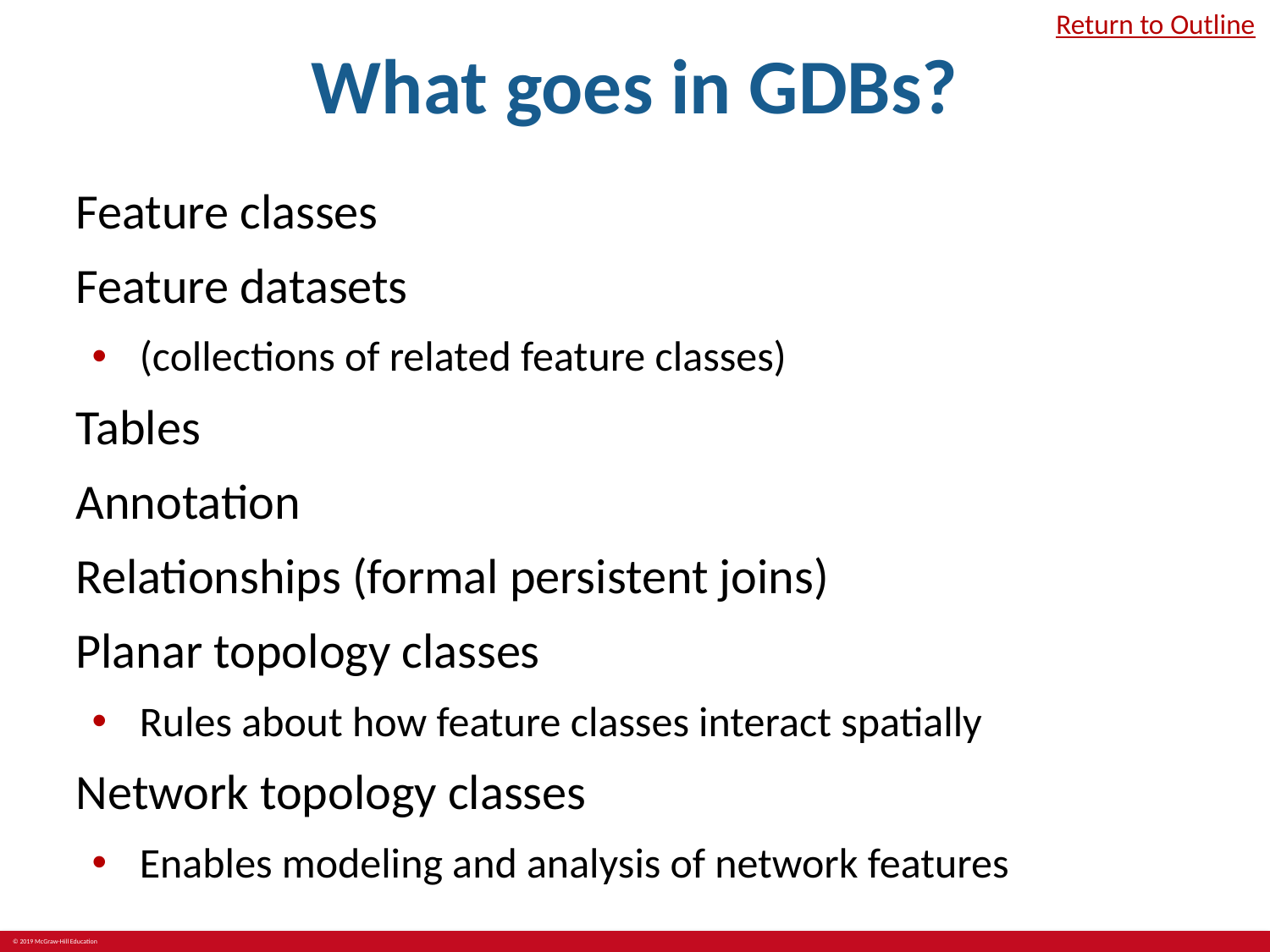

# What goes in GDBs?
Return to Outline
Feature classes
Feature datasets
(collections of related feature classes)
Tables
Annotation
Relationships (formal persistent joins)
Planar topology classes
Rules about how feature classes interact spatially
Network topology classes
Enables modeling and analysis of network features